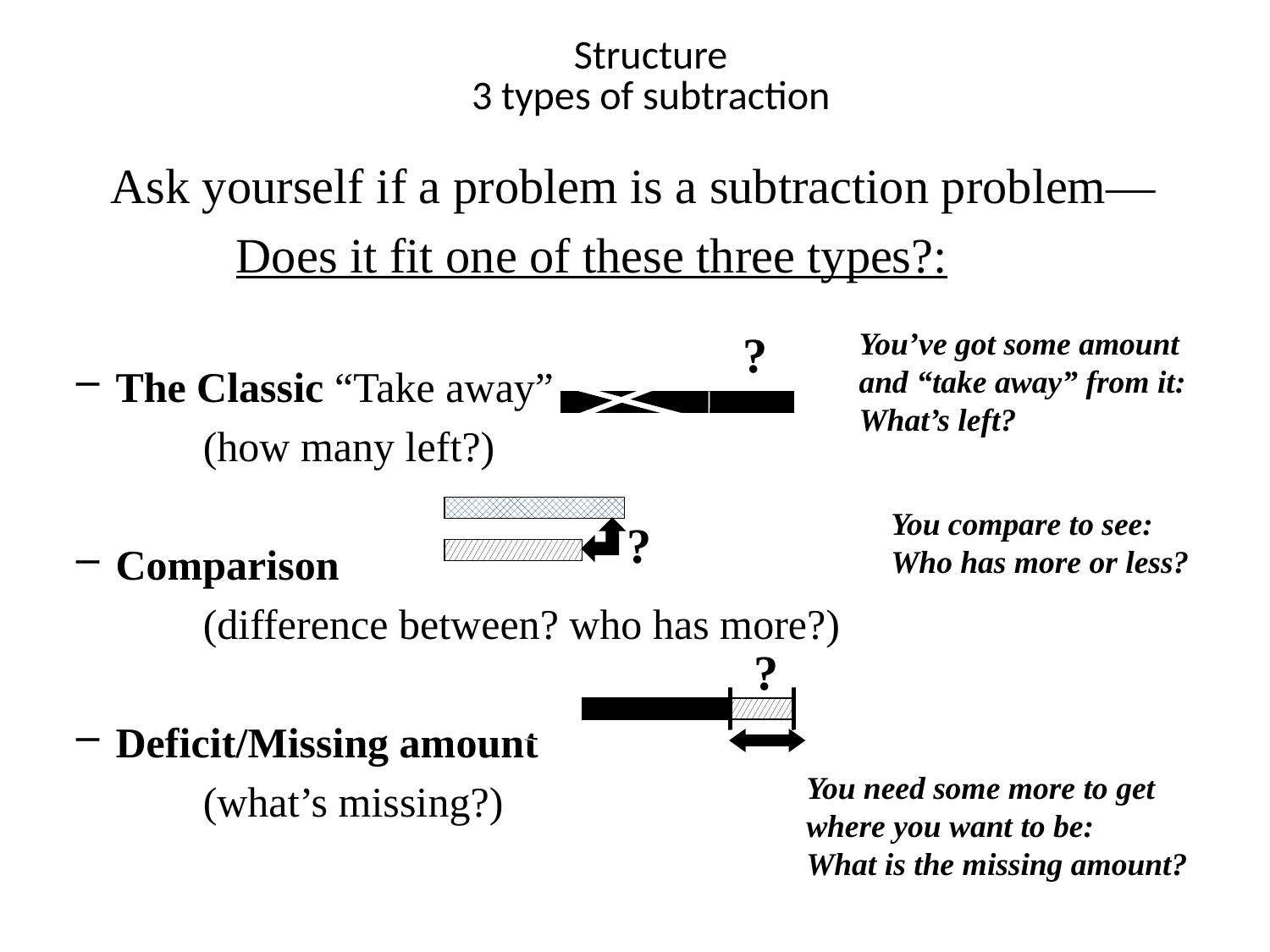

Structure
3 types of subtraction

        Ask yourself if a problem is a subtraction problem—
		    Does it fit one of these three types?:

The Classic “Take away”
(how many left?)

Comparison
(difference between? who has more?)

Deficit/Missing amount
(what’s missing?)

?
You’ve got some amount and “take away” from it: What’s left?

You compare to see: Who has more or less?
?

?

You need some more to get where you want to be:
What is the missing amount?